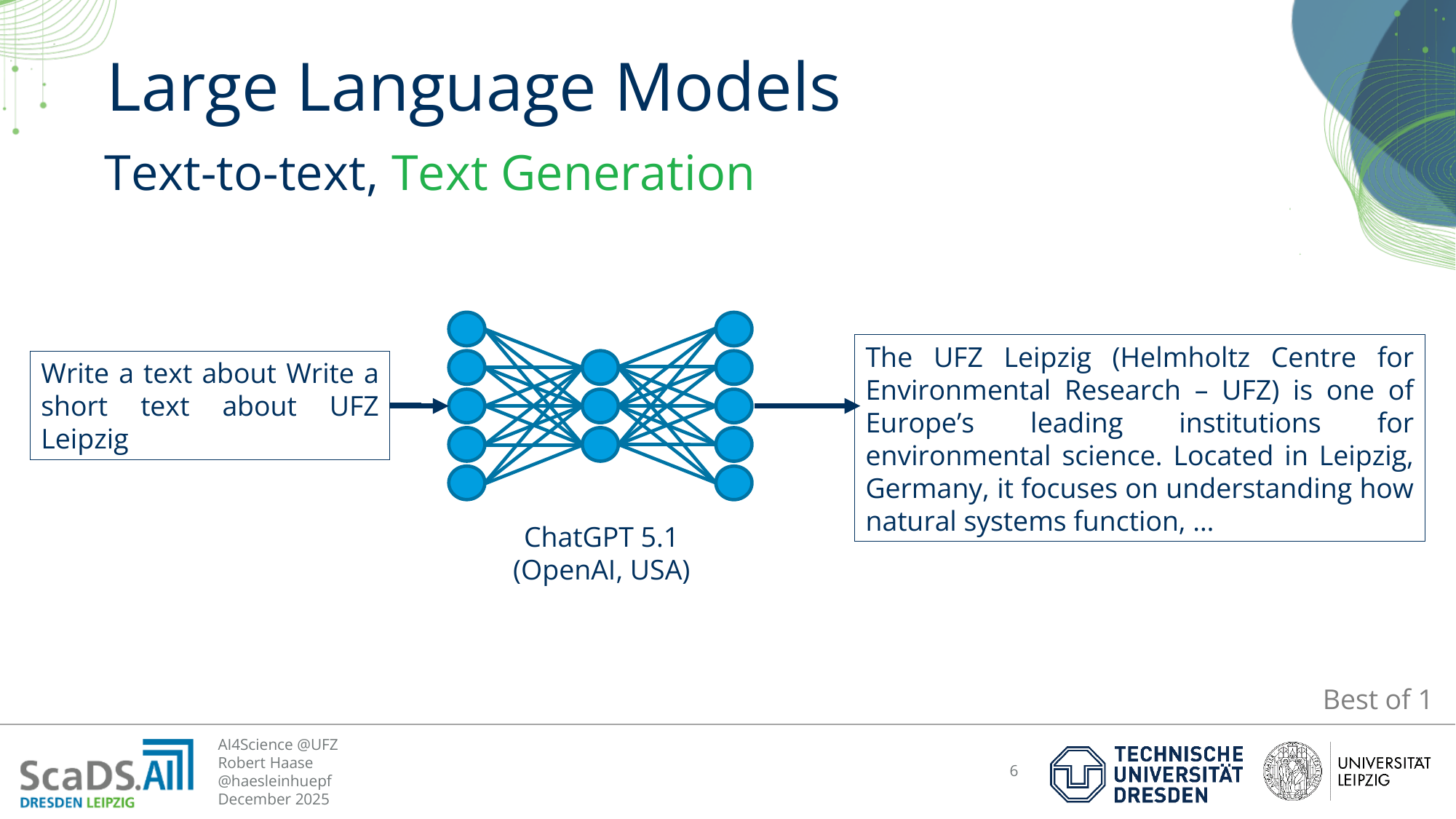

# Large Language Models
Text-to-text, Text Generation

The UFZ Leipzig (Helmholtz Centre for Environmental Research – UFZ) is one of Europe’s leading institutions for environmental science. Located in Leipzig, Germany, it focuses on understanding how natural systems function, …
Write a text about Write a short text about UFZ Leipzig
ChatGPT 5.1
(OpenAI, USA)
Best of 1